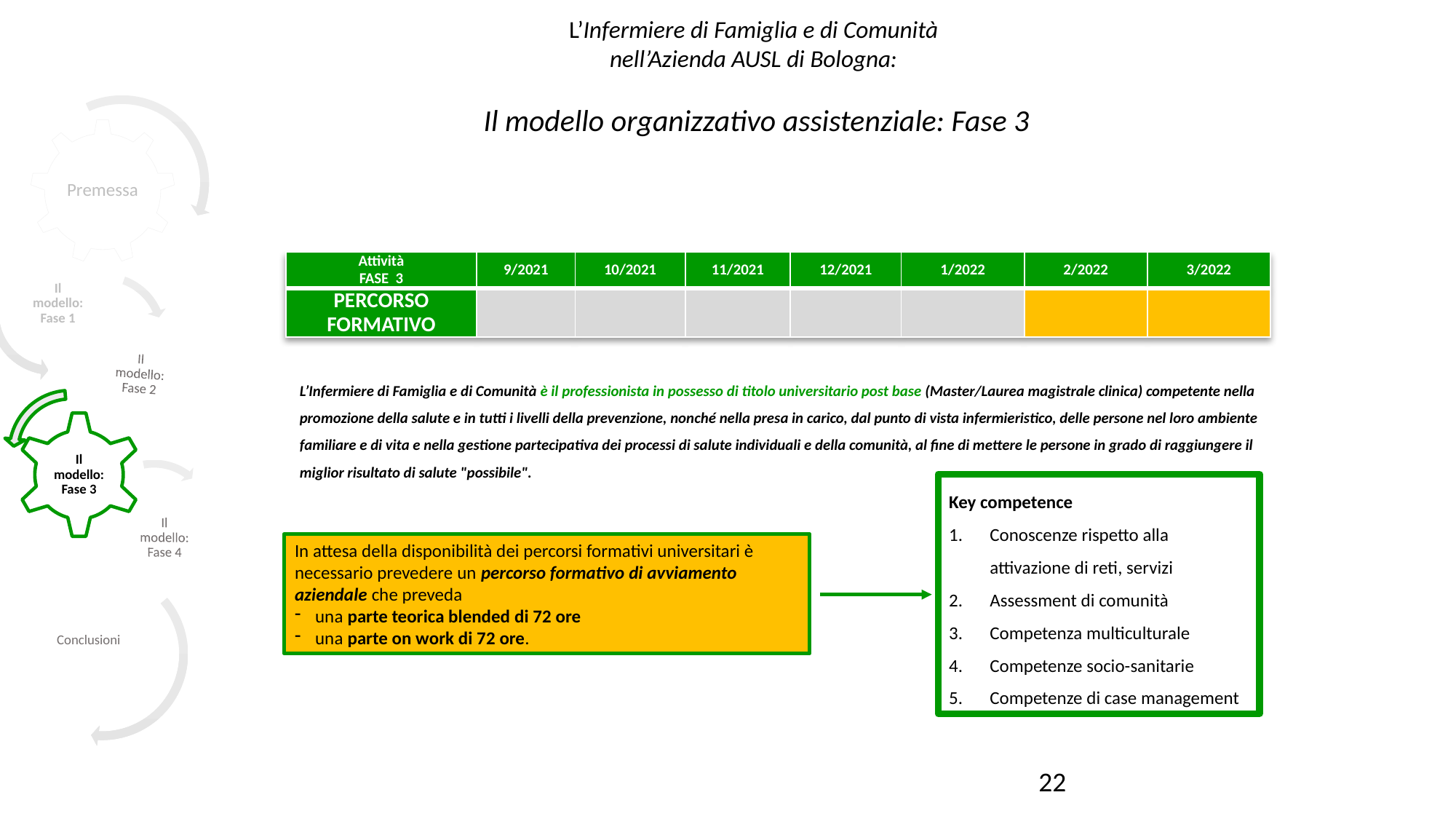

L’Infermiere di Famiglia e di Comunità
nell’Azienda AUSL di Bologna:

Il modello organizzativo assistenziale: Fase 3
Premessa
Il modello: Fase 1
Il modello: Fase 2
| Attività FASE 3 | 9/2021 | 10/2021 | 11/2021 | 12/2021 | 1/2022 | 2/2022 | 3/2022 |
| --- | --- | --- | --- | --- | --- | --- | --- |
| PERCORSO FORMATIVO |  |  |  |  |  |  |  |
L’Infermiere di Famiglia e di Comunità è il professionista in possesso di titolo universitario post base (Master/Laurea magistrale clinica) competente nella promozione della salute e in tutti i livelli della prevenzione, nonché nella presa in carico, dal punto di vista infermieristico, delle persone nel loro ambiente familiare e di vita e nella gestione partecipativa dei processi di salute individuali e della comunità, al fine di mettere le persone in grado di raggiungere il miglior risultato di salute "possibile".

Conclusioni
Il modello: Fase 3
Il modello: Fase 4
Key competence
Conoscenze rispetto alla attivazione di reti, servizi
Assessment di comunità
Competenza multiculturale
Competenze socio-sanitarie
Competenze di case management
In attesa della disponibilità dei percorsi formativi universitari è necessario prevedere un percorso formativo di avviamento aziendale che preveda
una parte teorica blended di 72 ore
una parte on work di 72 ore.
22